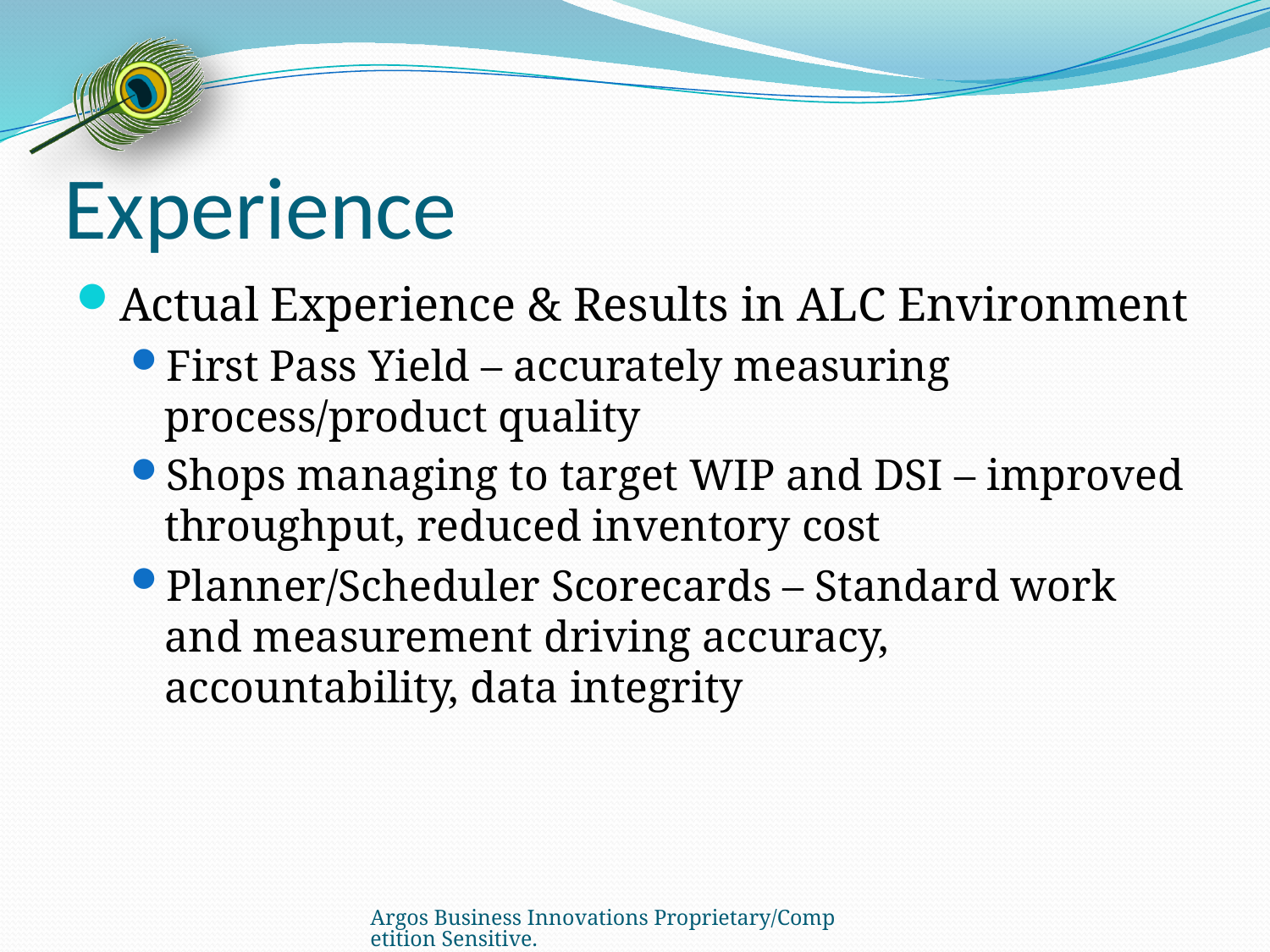

# Experience
Actual Experience & Results in ALC Environment
First Pass Yield – accurately measuring process/product quality
Shops managing to target WIP and DSI – improved throughput, reduced inventory cost
Planner/Scheduler Scorecards – Standard work and measurement driving accuracy, accountability, data integrity
Argos Business Innovations Proprietary/Competition Sensitive.